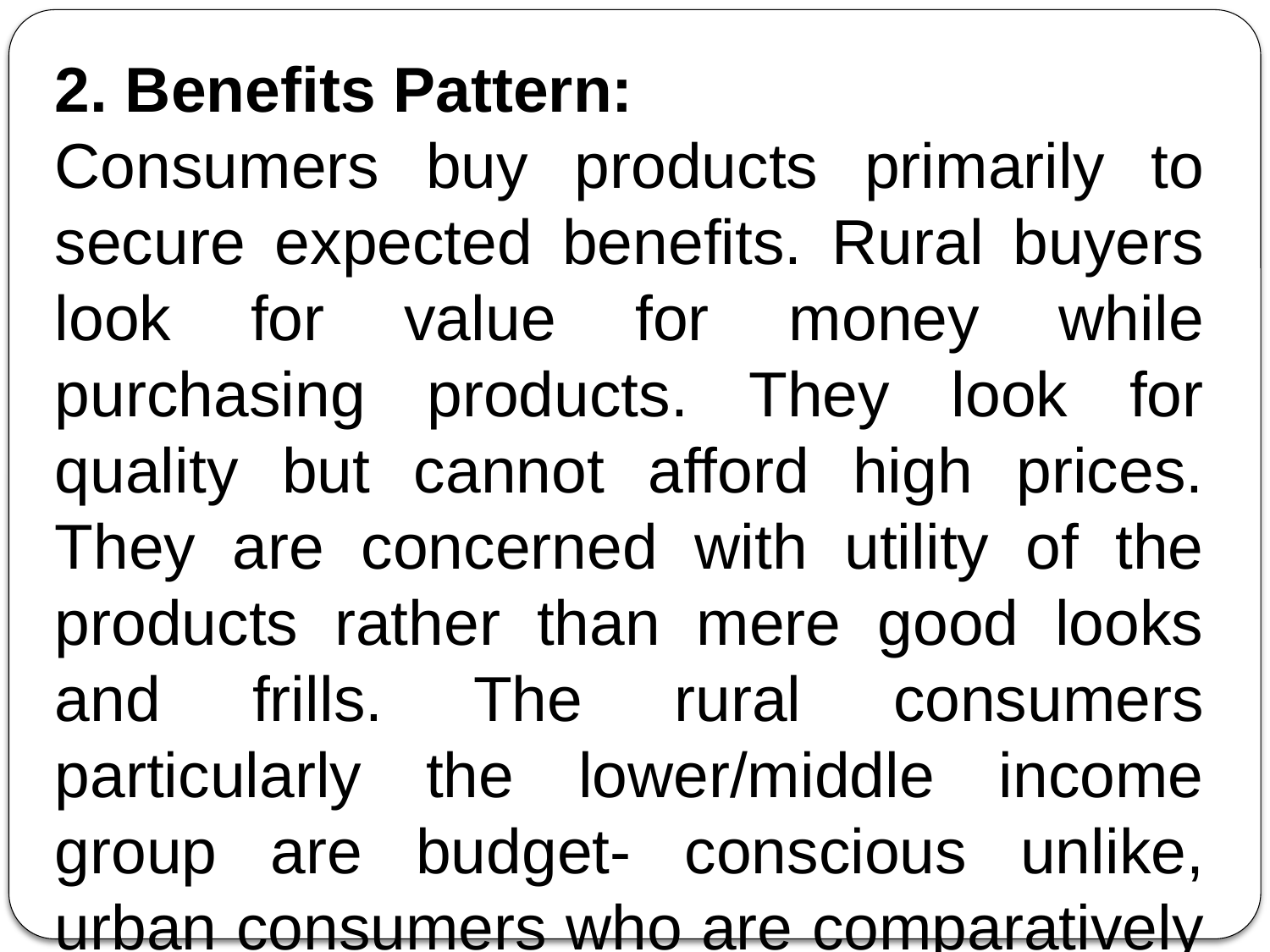

2. Benefits Pattern:
Consumers buy products primarily to secure expected benefits. Rural buyers look for value for money while purchasing products. They look for quality but cannot afford high prices. They are concerned with utility of the products rather than mere good looks and frills. The rural consumers particularly the lower/middle income group are budget- conscious unlike, urban consumers who are comparatively more status-seeking.